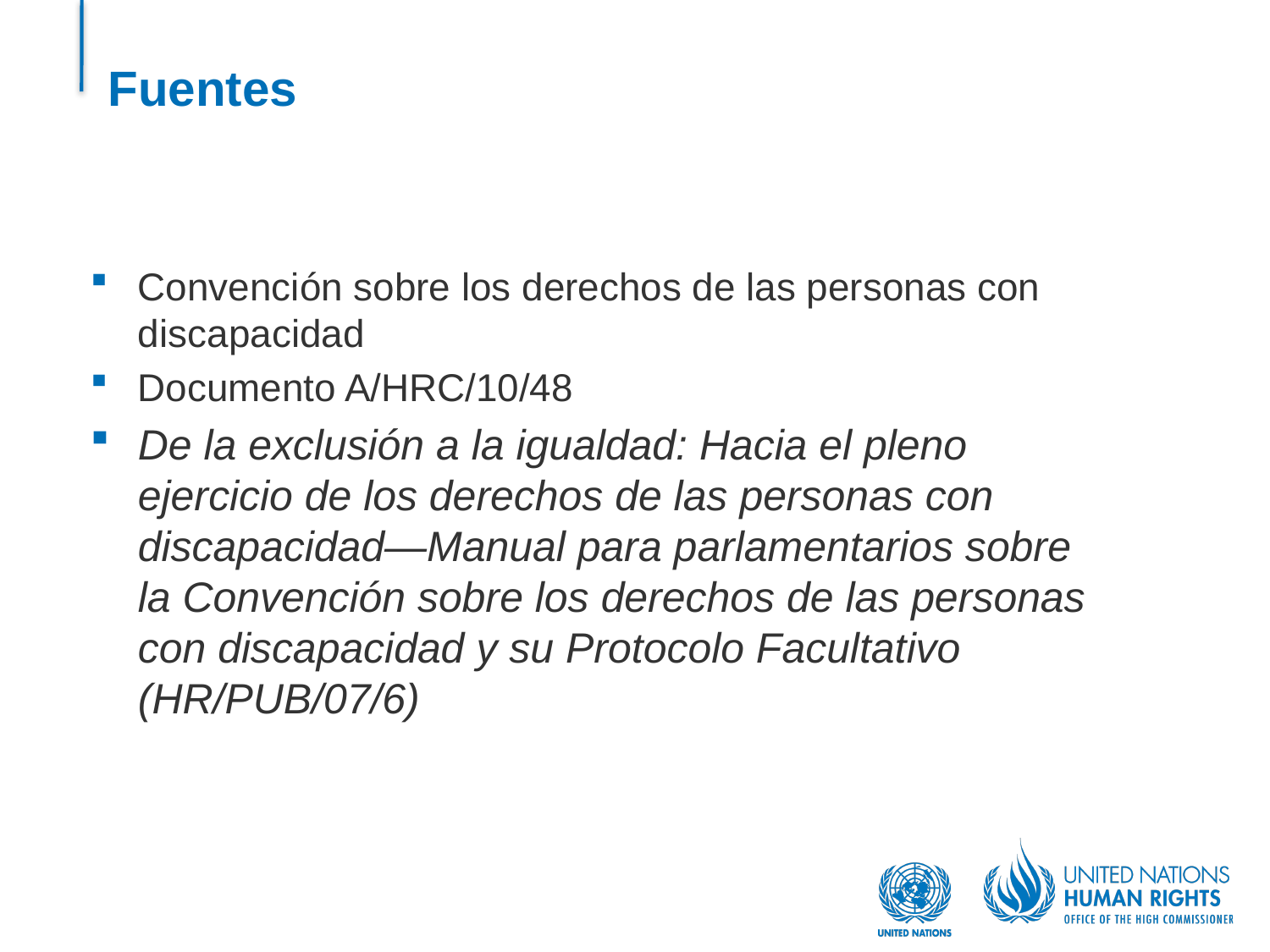

# Fuentes
Convención sobre los derechos de las personas con discapacidad
Documento A/HRC/10/48
De la exclusión a la igualdad: Hacia el pleno ejercicio de los derechos de las personas con discapacidad—Manual para parlamentarios sobre la Convención sobre los derechos de las personas con discapacidad y su Protocolo Facultativo (HR/PUB/07/6)